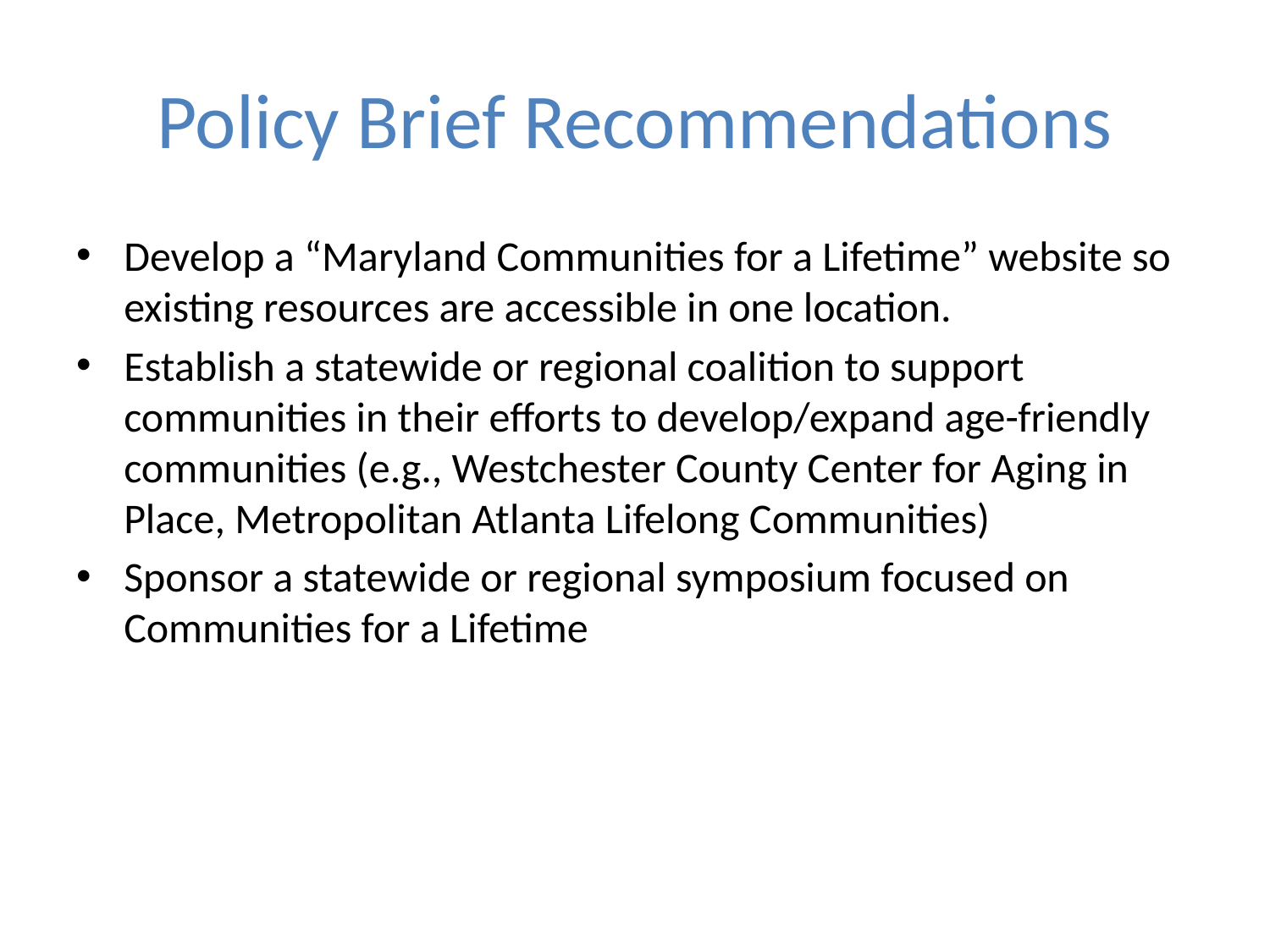

# Policy Brief Recommendations
Develop a “Maryland Communities for a Lifetime” website so existing resources are accessible in one location.
Establish a statewide or regional coalition to support communities in their efforts to develop/expand age-friendly communities (e.g., Westchester County Center for Aging in Place, Metropolitan Atlanta Lifelong Communities)
Sponsor a statewide or regional symposium focused on Communities for a Lifetime